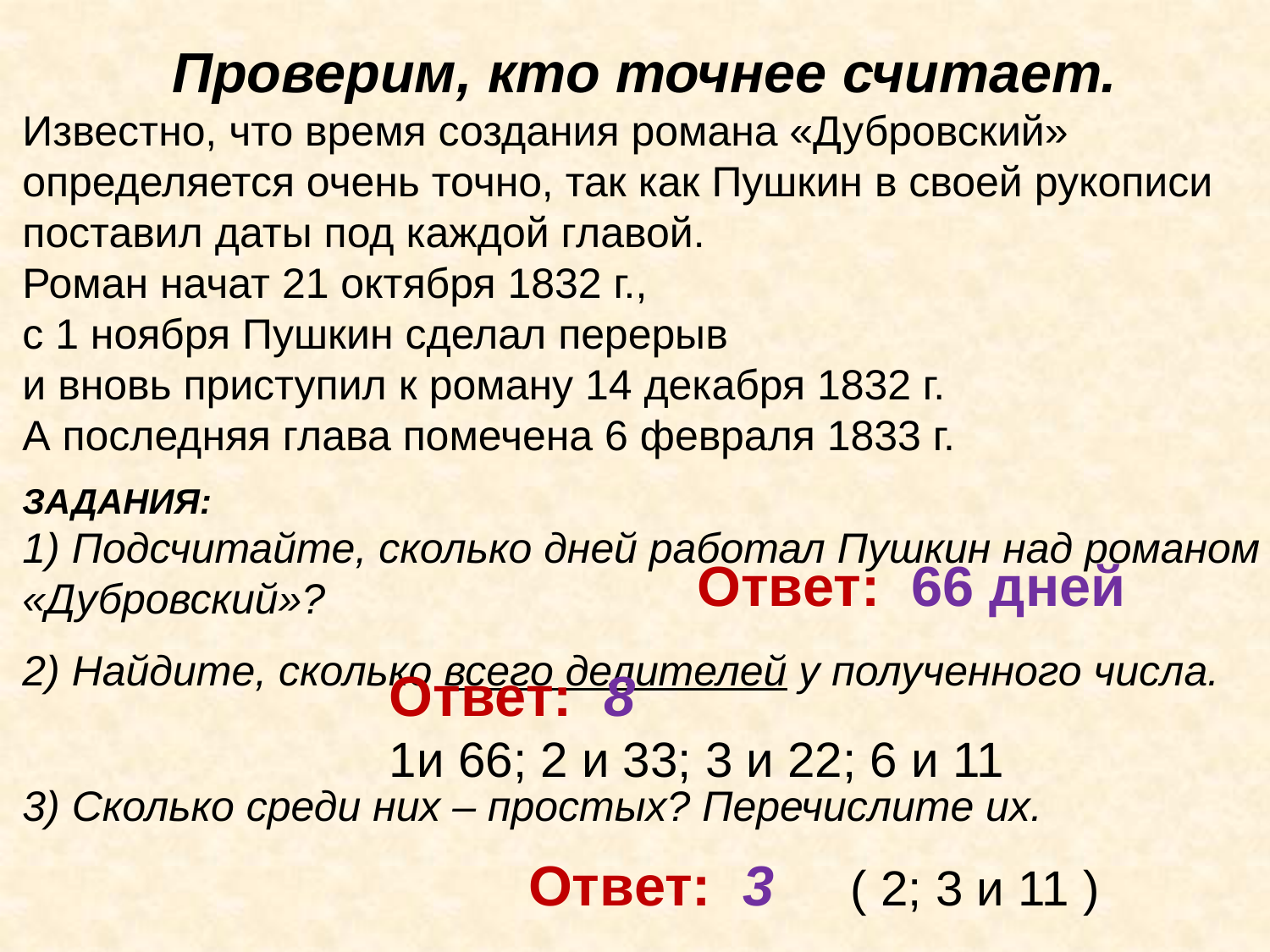

Проверим, кто точнее считает.
Известно, что время создания романа «Дубровский» определяется очень точно, так как Пушкин в своей рукописи поставил даты под каждой главой.
Роман начат 21 октября 1832 г.,
с 1 ноября Пушкин сделал перерыв
и вновь приступил к роману 14 декабря 1832 г.
А последняя глава помечена 6 февраля 1833 г.

ЗАДАНИЯ:
1) Подсчитайте, сколько дней работал Пушкин над романом «Дубровский»?
2) Найдите, сколько всего делителей у полученного числа.

3) Сколько среди них – простых? Перечислите их.

Ответ:  66 дней
Ответ:  8
1и 66; 2 и 33; 3 и 22; 6 и 11
Ответ:  3     ( 2; 3 и 11 )